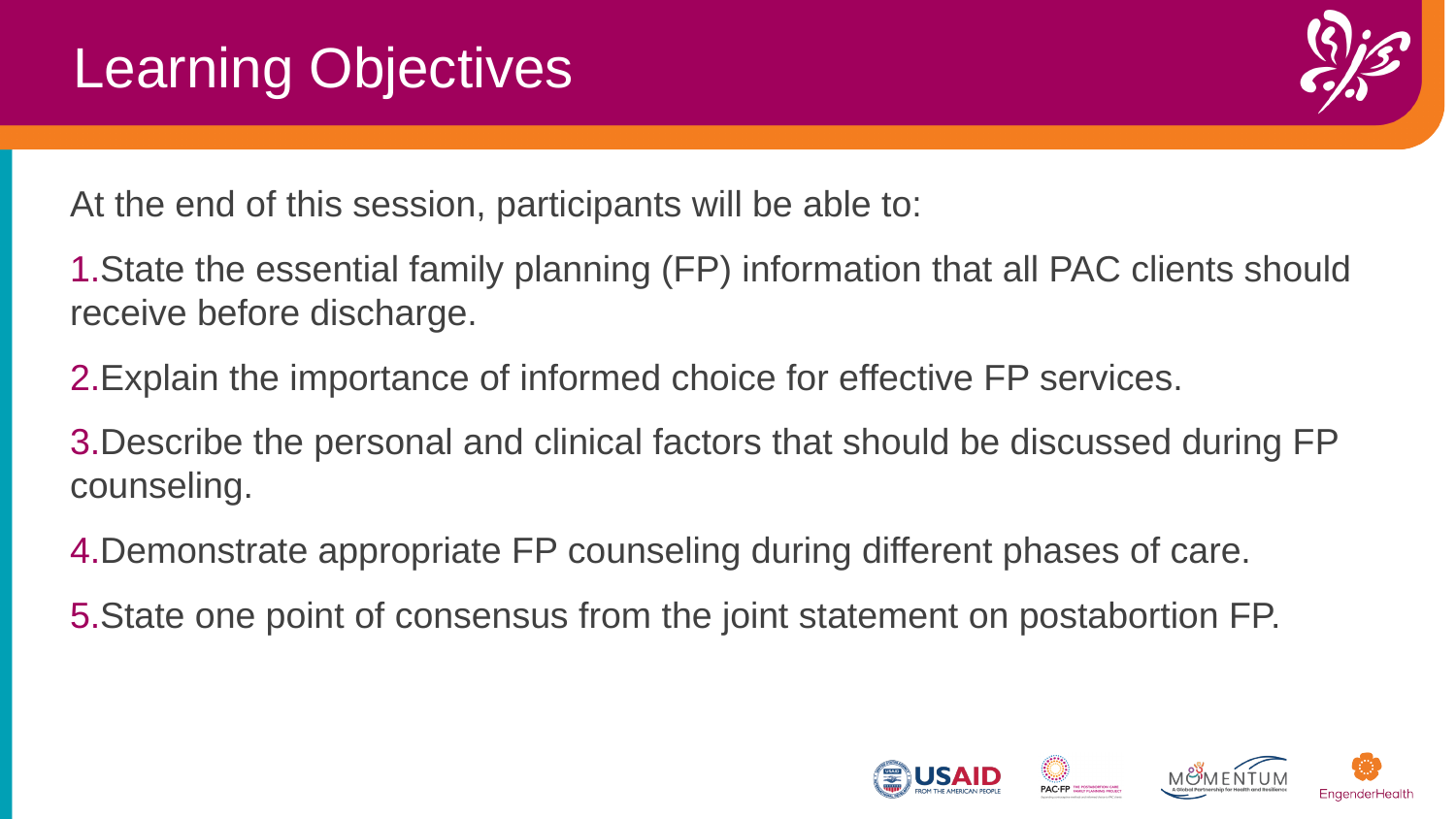

Learning Objectives
At the end of this session, participants will be able to:​
State the essential family planning (FP) information that all PAC clients should receive before discharge.
Explain the importance of informed choice for effective FP services.
Describe the personal and clinical factors that should be discussed during FP counseling.
Demonstrate appropriate FP counseling during different phases of care.
State one point of consensus from the joint statement on postabortion FP.